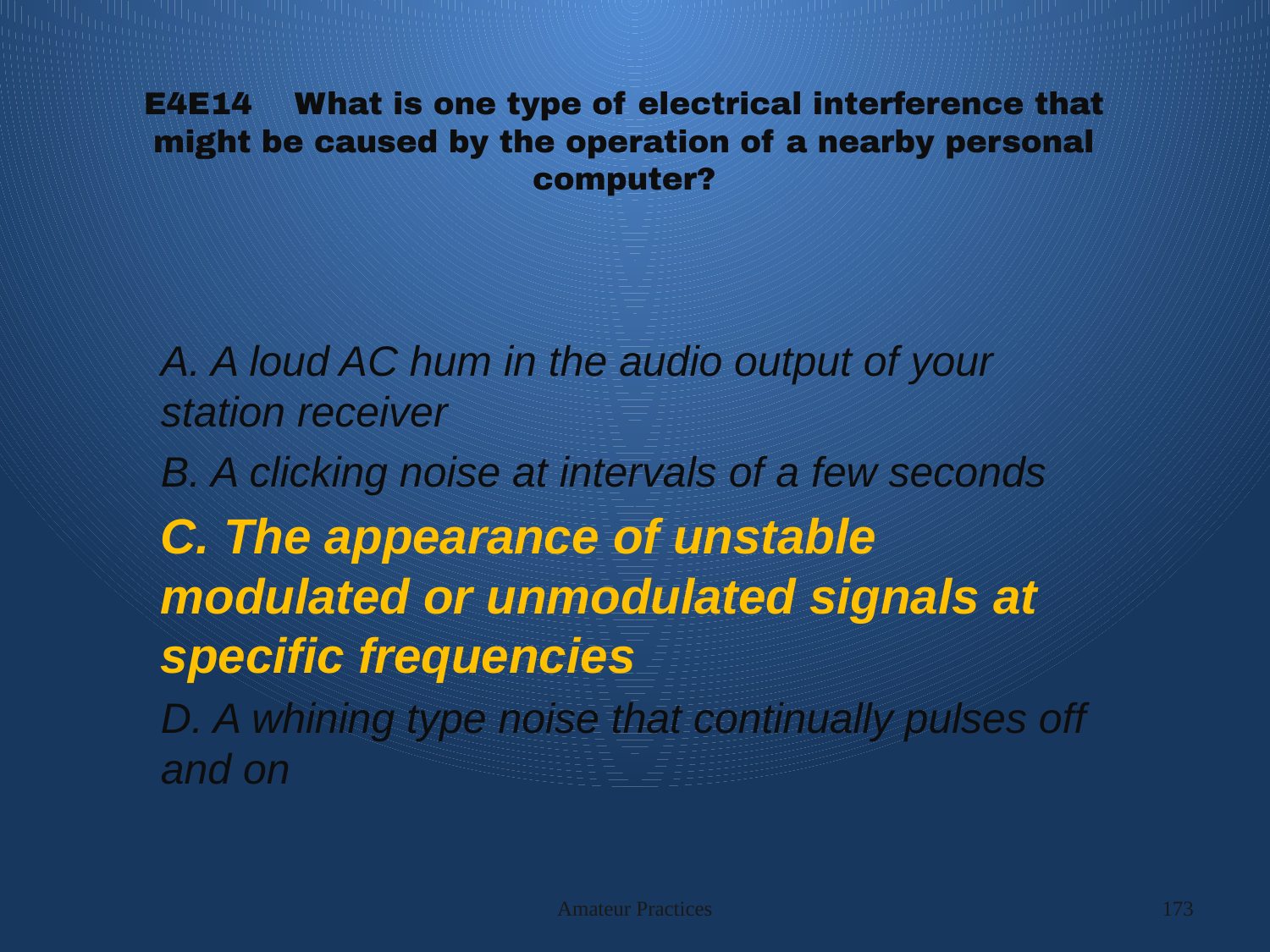

# E4E14    What is one type of electrical interference that might be caused by the operation of a nearby personal computer?
A. A loud AC hum in the audio output of your station receiver
B. A clicking noise at intervals of a few seconds
C. The appearance of unstable modulated or unmodulated signals at specific frequencies
D. A whining type noise that continually pulses off and on
Amateur Practices
173